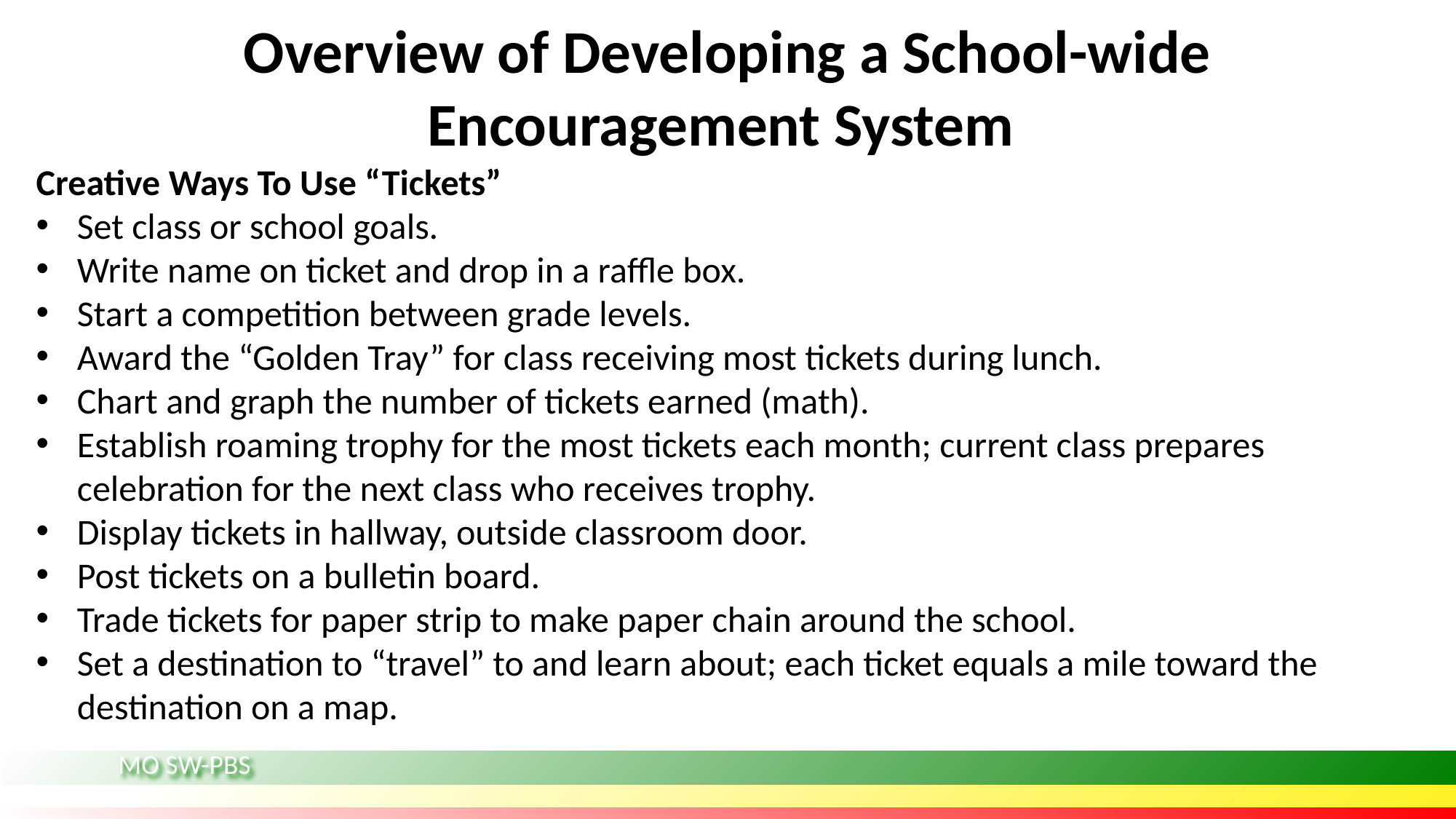

# Overview of Developing a School-wide Encouragement System
Creative Ways To Use “Tickets”
Set class or school goals.
Write name on ticket and drop in a raffle box.
Start a competition between grade levels.
Award the “Golden Tray” for class receiving most tickets during lunch.
Chart and graph the number of tickets earned (math).
Establish roaming trophy for the most tickets each month; current class prepares celebration for the next class who receives trophy.
Display tickets in hallway, outside classroom door.
Post tickets on a bulletin board.
Trade tickets for paper strip to make paper chain around the school.
Set a destination to “travel” to and learn about; each ticket equals a mile toward the destination on a map.